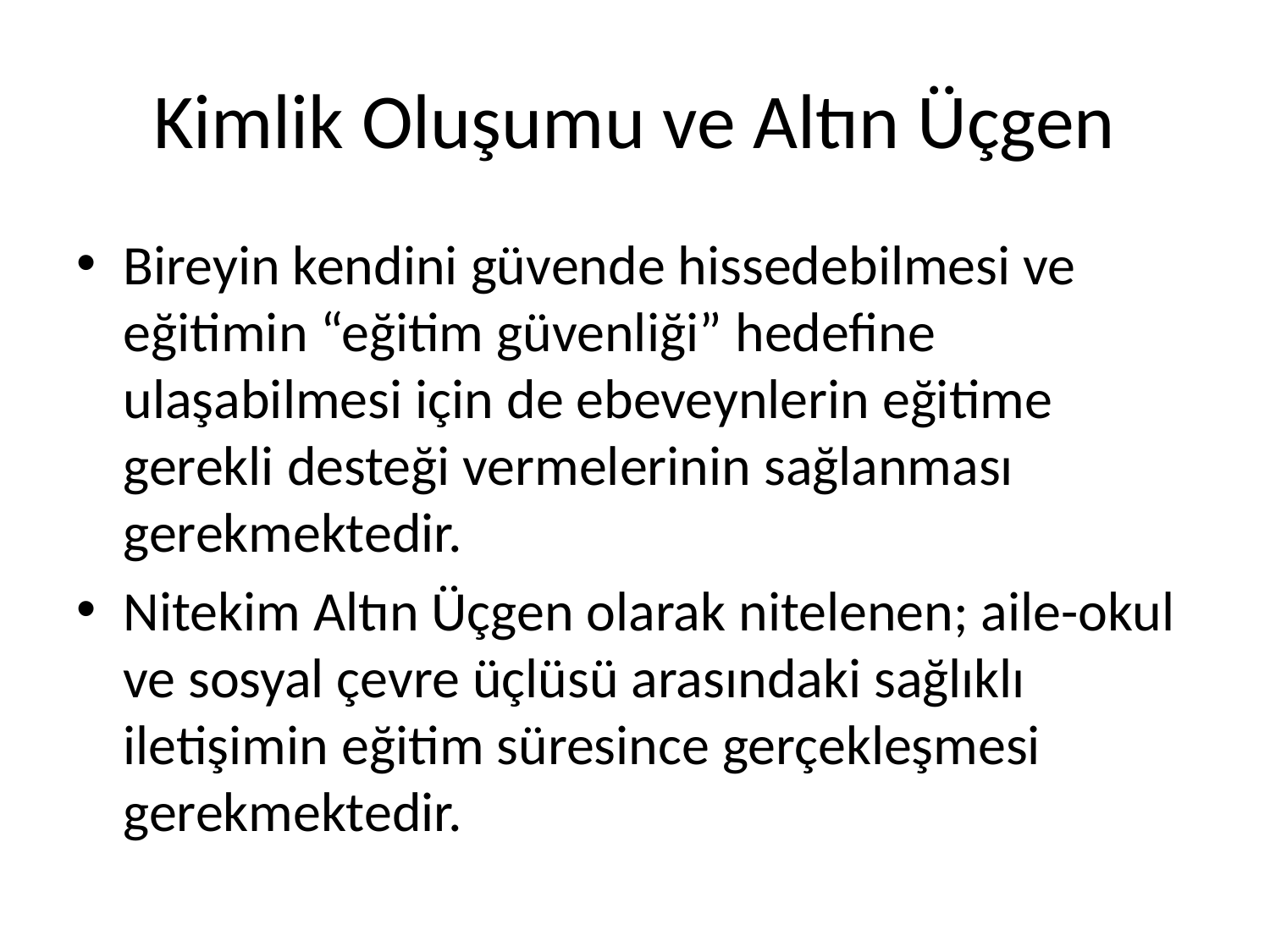

# Kimlik Oluşumu ve Altın Üçgen
Bireyin kendini güvende hissedebilmesi ve eğitimin “eğitim güvenliği” hedefine ulaşabilmesi için de ebeveynlerin eğitime gerekli desteği vermelerinin sağlanması gerekmektedir.
Nitekim Altın Üçgen olarak nitelenen; aile-okul ve sosyal çevre üçlüsü arasındaki sağlıklı iletişimin eğitim süresince gerçekleşmesi gerekmektedir.